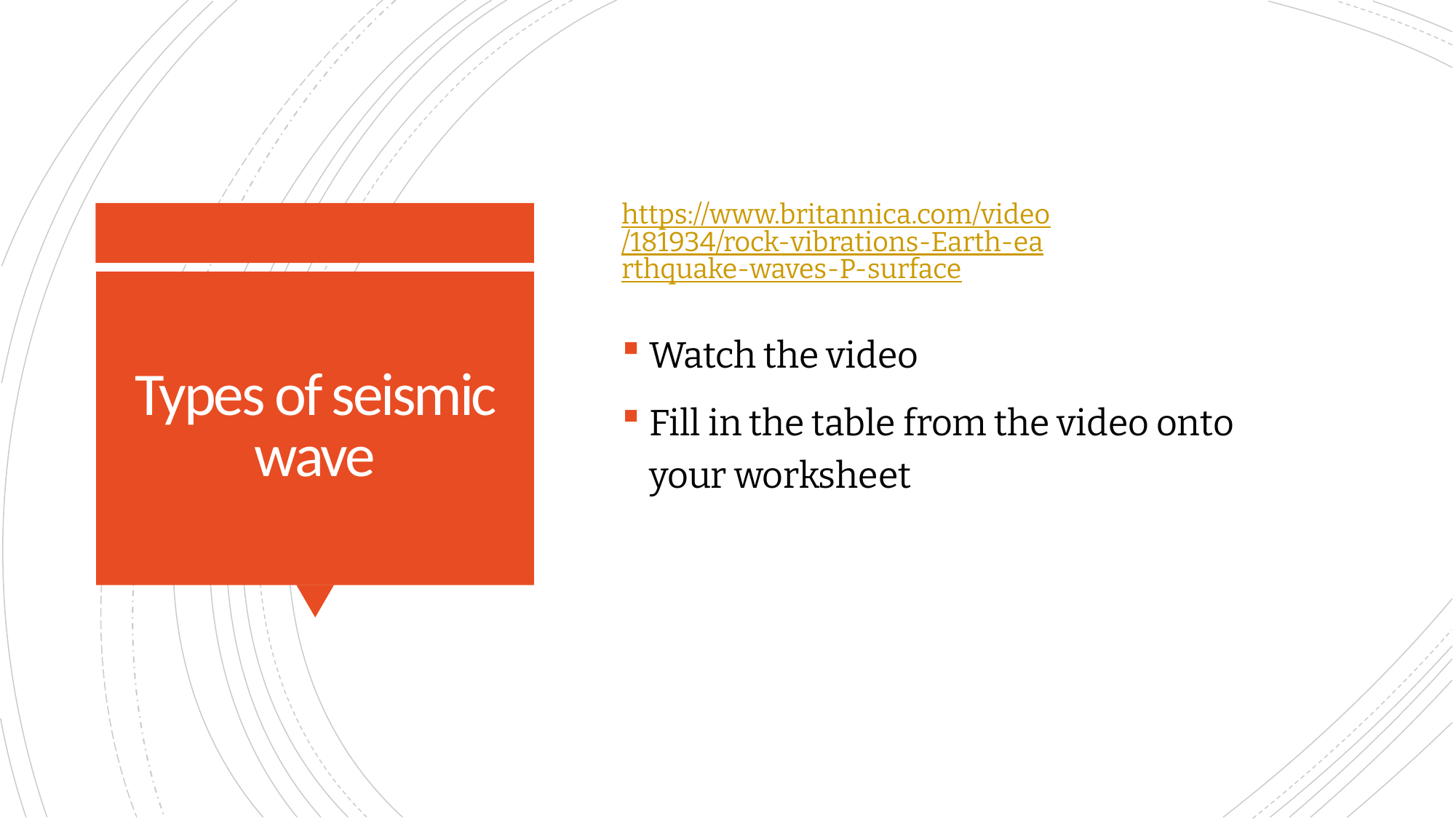

Watch the video
Fill in the table from the video onto your worksheet
https://www.britannica.com/video/181934/rock-vibrations-Earth-earthquake-waves-P-surface

# Types of seismic wave